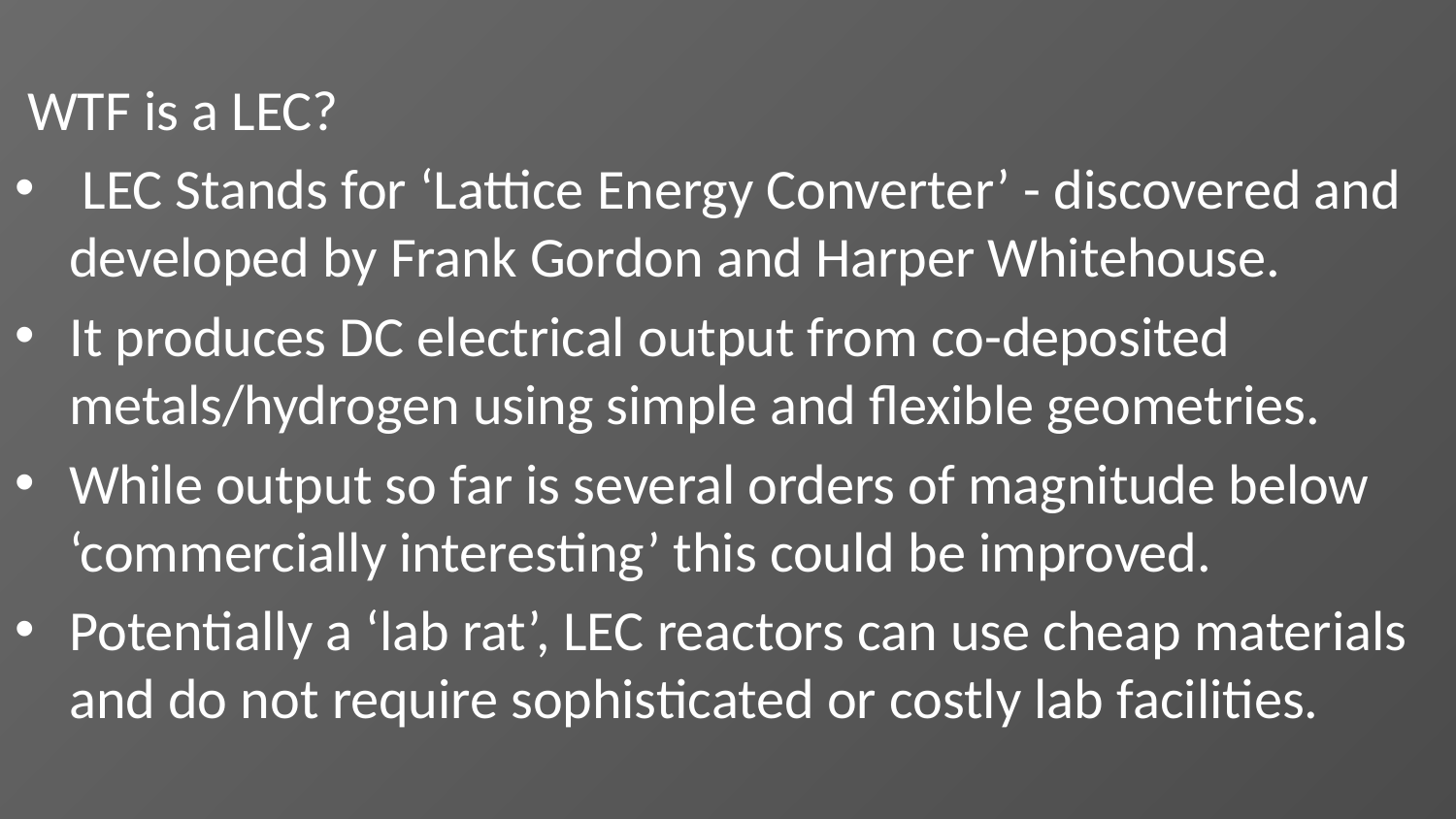

WTF is a LEC?
 LEC Stands for ‘Lattice Energy Converter’ - discovered and developed by Frank Gordon and Harper Whitehouse.
It produces DC electrical output from co-deposited metals/hydrogen using simple and flexible geometries.
While output so far is several orders of magnitude below ‘commercially interesting’ this could be improved.
Potentially a ‘lab rat’, LEC reactors can use cheap materials and do not require sophisticated or costly lab facilities.

#
3